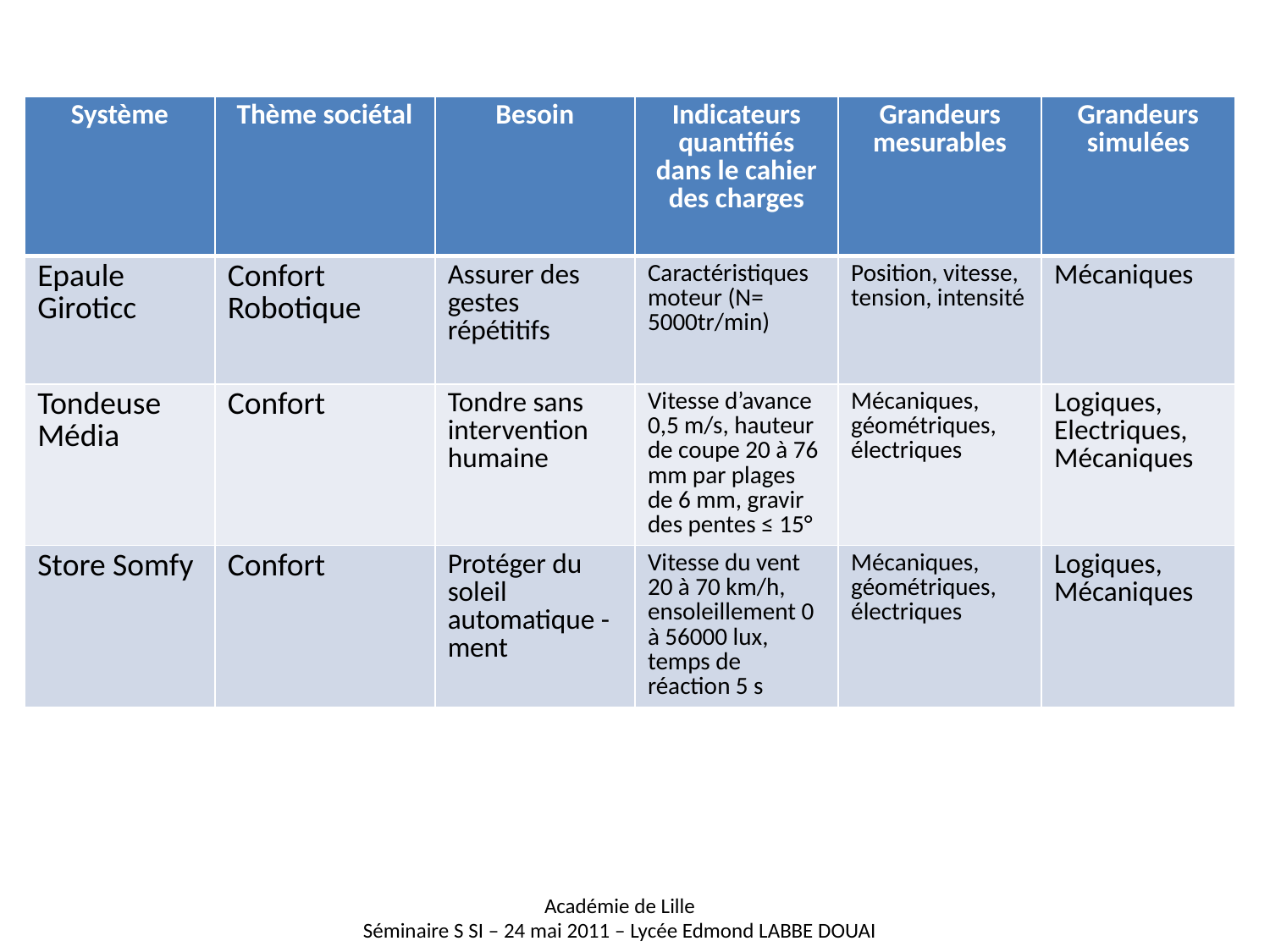

| Système | Thème sociétal | Besoin | Indicateurs quantifiés dans le cahier des charges | Grandeurs mesurables | Grandeurs simulées |
| --- | --- | --- | --- | --- | --- |
| Epaule Giroticc | Confort Robotique | Assurer des gestes répétitifs | Caractéristiques moteur (N= 5000tr/min) | Position, vitesse, tension, intensité | Mécaniques |
| Tondeuse Média | Confort | Tondre sans intervention humaine | Vitesse d’avance 0,5 m/s, hauteur de coupe 20 à 76 mm par plages de 6 mm, gravir des pentes ≤ 15° | Mécaniques, géométriques, électriques | Logiques, Electriques, Mécaniques |
| Store Somfy | Confort | Protéger du soleil automatique -ment | Vitesse du vent 20 à 70 km/h, ensoleillement 0 à 56000 lux, temps de réaction 5 s | Mécaniques, géométriques, électriques | Logiques, Mécaniques |
Académie de Lille
Séminaire S SI – 24 mai 2011 – Lycée Edmond LABBE DOUAI